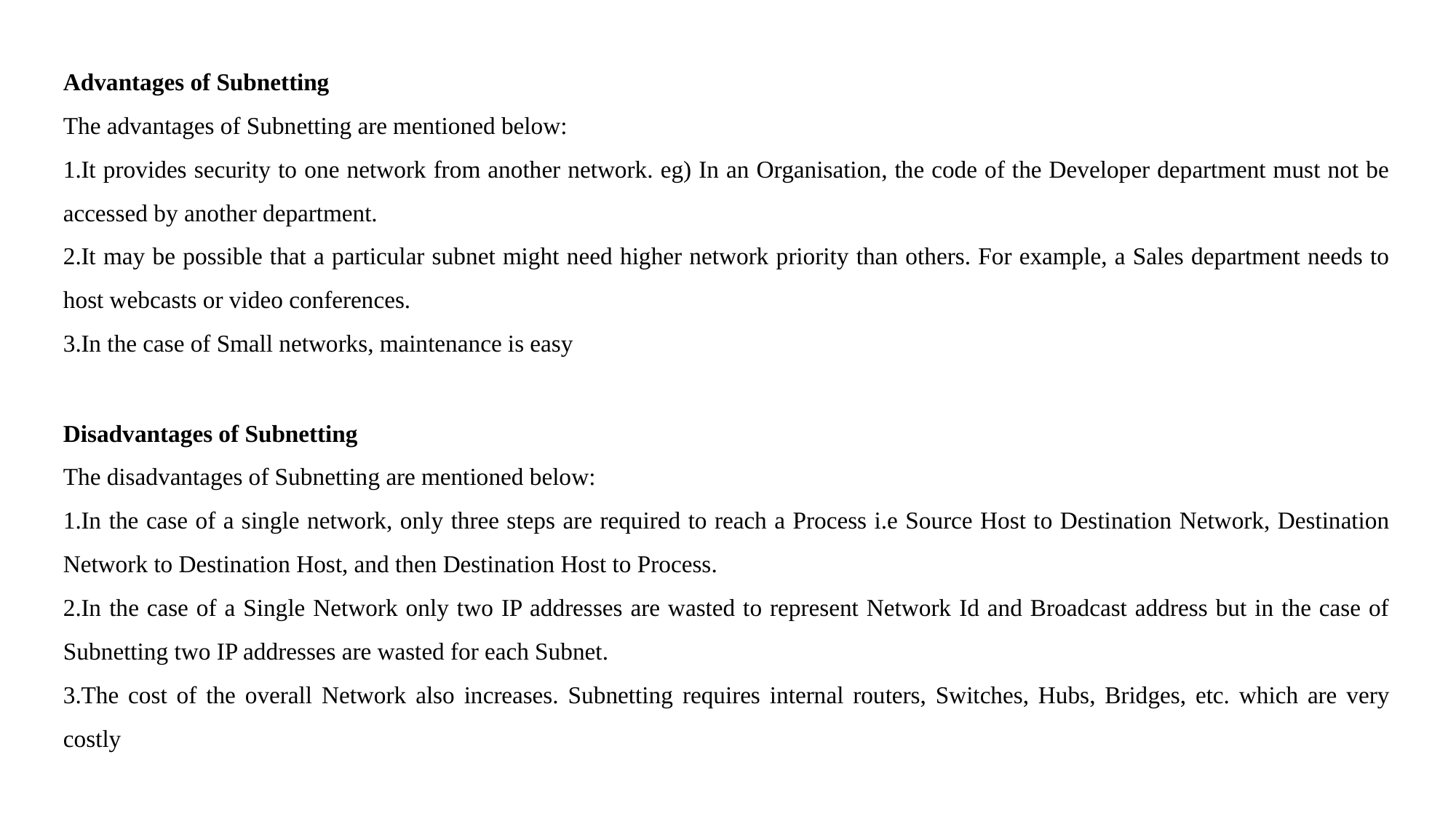

Advantages of Subnetting
The advantages of Subnetting are mentioned below:
It provides security to one network from another network. eg) In an Organisation, the code of the Developer department must not be accessed by another department.
It may be possible that a particular subnet might need higher network priority than others. For example, a Sales department needs to host webcasts or video conferences.
In the case of Small networks, maintenance is easy
Disadvantages of Subnetting
The disadvantages of Subnetting are mentioned below:
In the case of a single network, only three steps are required to reach a Process i.e Source Host to Destination Network, Destination Network to Destination Host, and then Destination Host to Process.
In the case of a Single Network only two IP addresses are wasted to represent Network Id and Broadcast address but in the case of Subnetting two IP addresses are wasted for each Subnet.
The cost of the overall Network also increases. Subnetting requires internal routers, Switches, Hubs, Bridges, etc. which are very costly